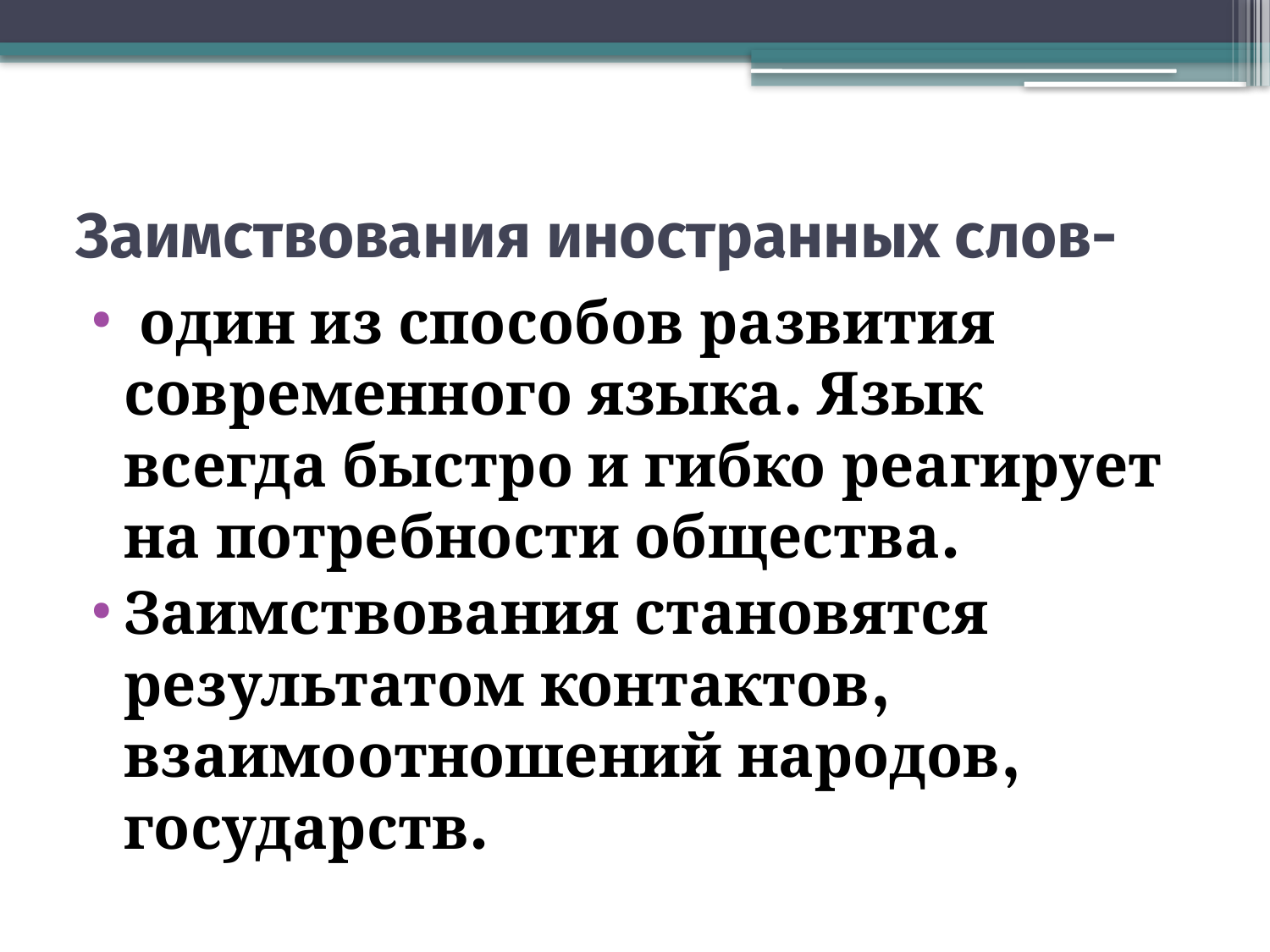

# Заимствования иностранных слов-
 один из способов развития современного языка. Язык всегда быстро и гибко реагирует на потребности общества.
Заимствования становятся результатом контактов, взаимоотношений народов, государств.